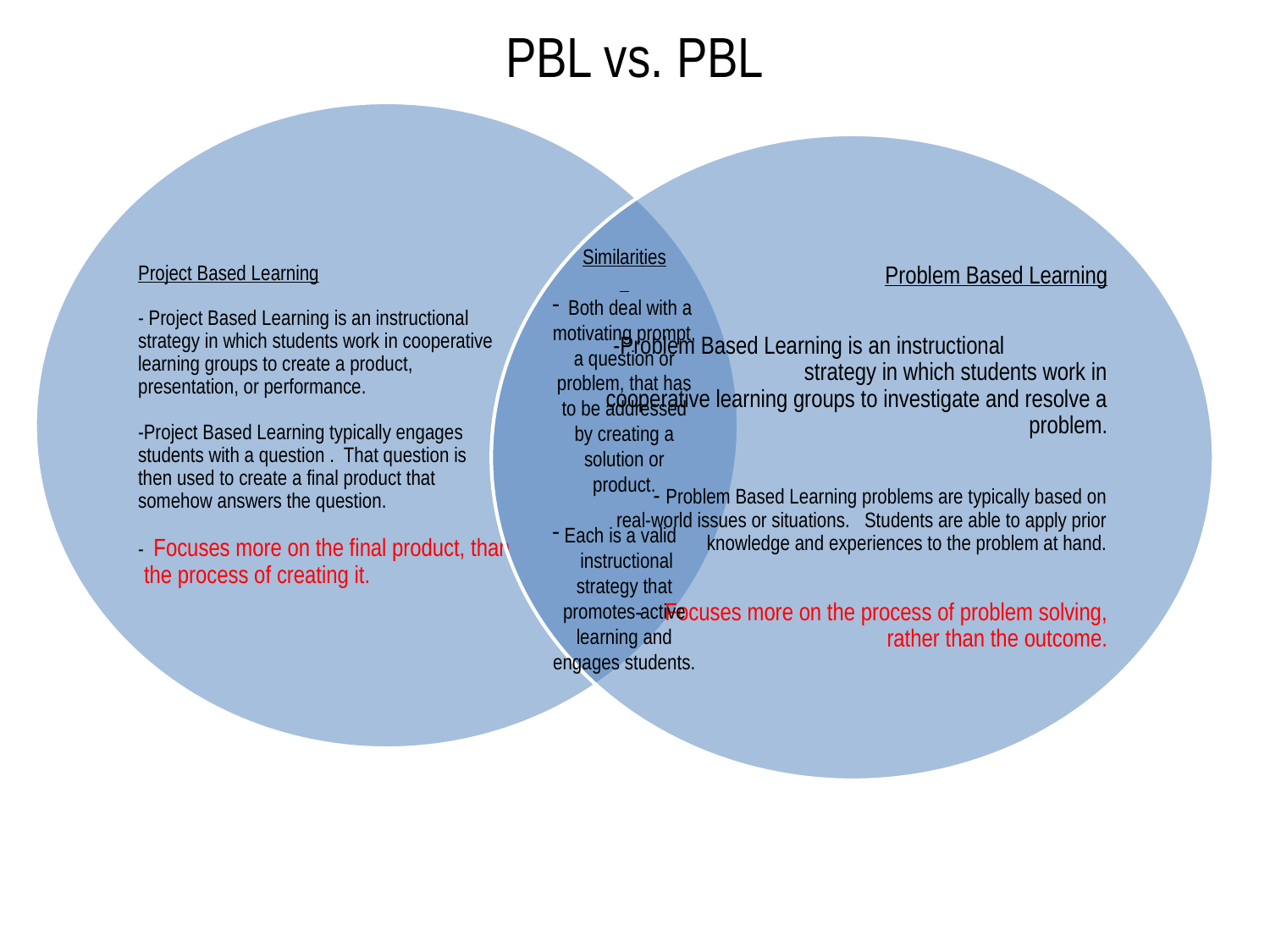

# PBL vs. PBL
Project Based Learning

- Project Based Learning is an instructional
strategy in which students work in cooperative
learning groups to create a product,
presentation, or performance.

-Project Based Learning typically engages
students with a question .  That question is
then used to create a final product that
somehow answers the question.

-  Focuses more on the final product, than
 the process of creating it.
Problem Based Learning

  -Problem Based Learning is an instructional                                                     strategy in which students work in cooperative learning groups to investigate and resolve a problem.

       - Problem Based Learning problems are typically based on real-world issues or situations.   Students are able to apply prior knowledge and experiences to the problem at hand.

-    Focuses more on the process of problem solving, rather than the outcome.

Similarities

 Both deal with a motivating prompt, a question or problem, that has to be addressed by creating a solution or product.

 Each is a valid      instructional strategy that promotes active learning and engages students.